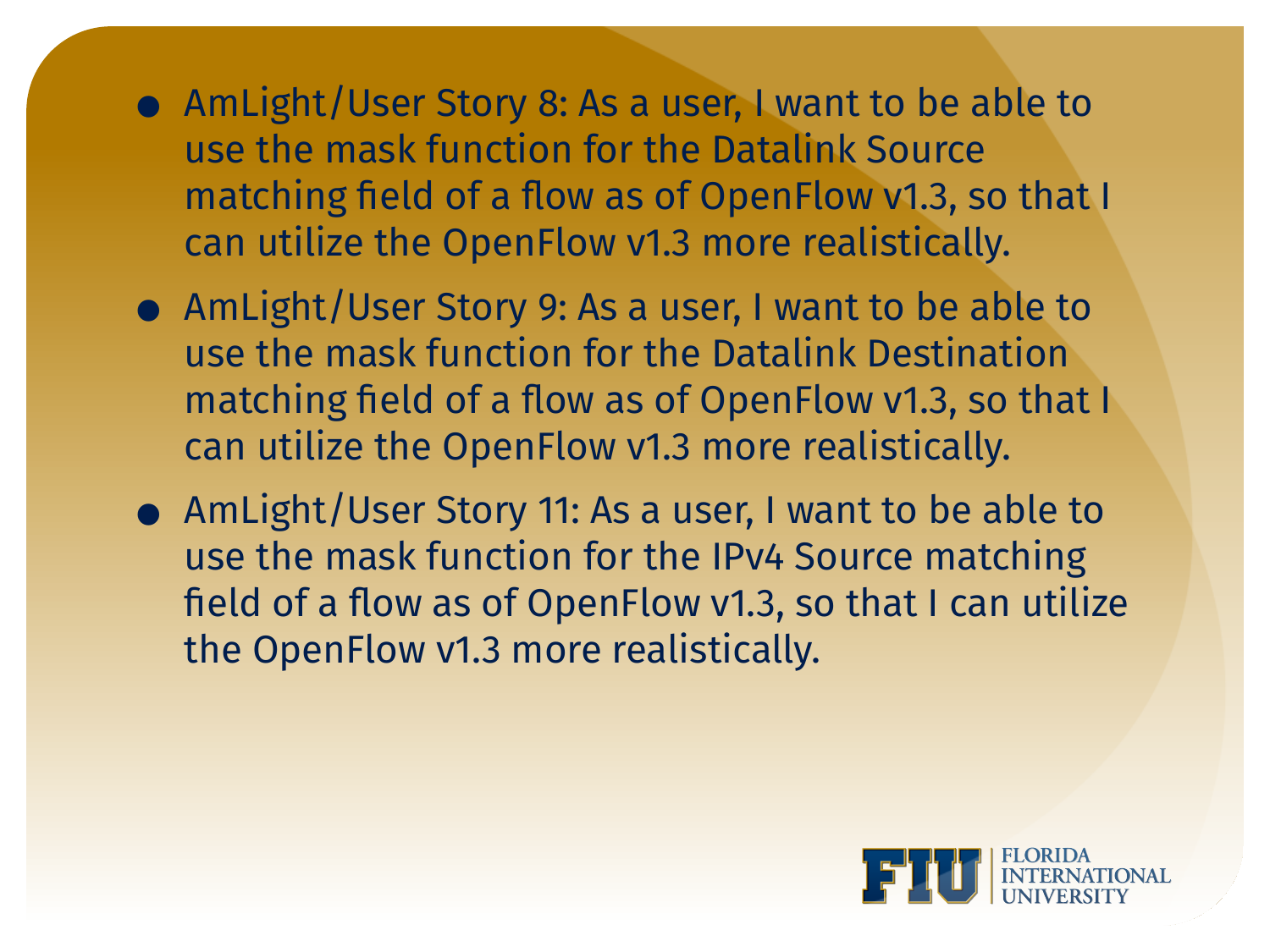

AmLight/User Story 8: As a user, I want to be able to use the mask function for the Datalink Source matching field of a flow as of OpenFlow v1.3, so that I can utilize the OpenFlow v1.3 more realistically.
AmLight/User Story 9: As a user, I want to be able to use the mask function for the Datalink Destination matching field of a flow as of OpenFlow v1.3, so that I can utilize the OpenFlow v1.3 more realistically.
AmLight/User Story 11: As a user, I want to be able to use the mask function for the IPv4 Source matching field of a flow as of OpenFlow v1.3, so that I can utilize the OpenFlow v1.3 more realistically.